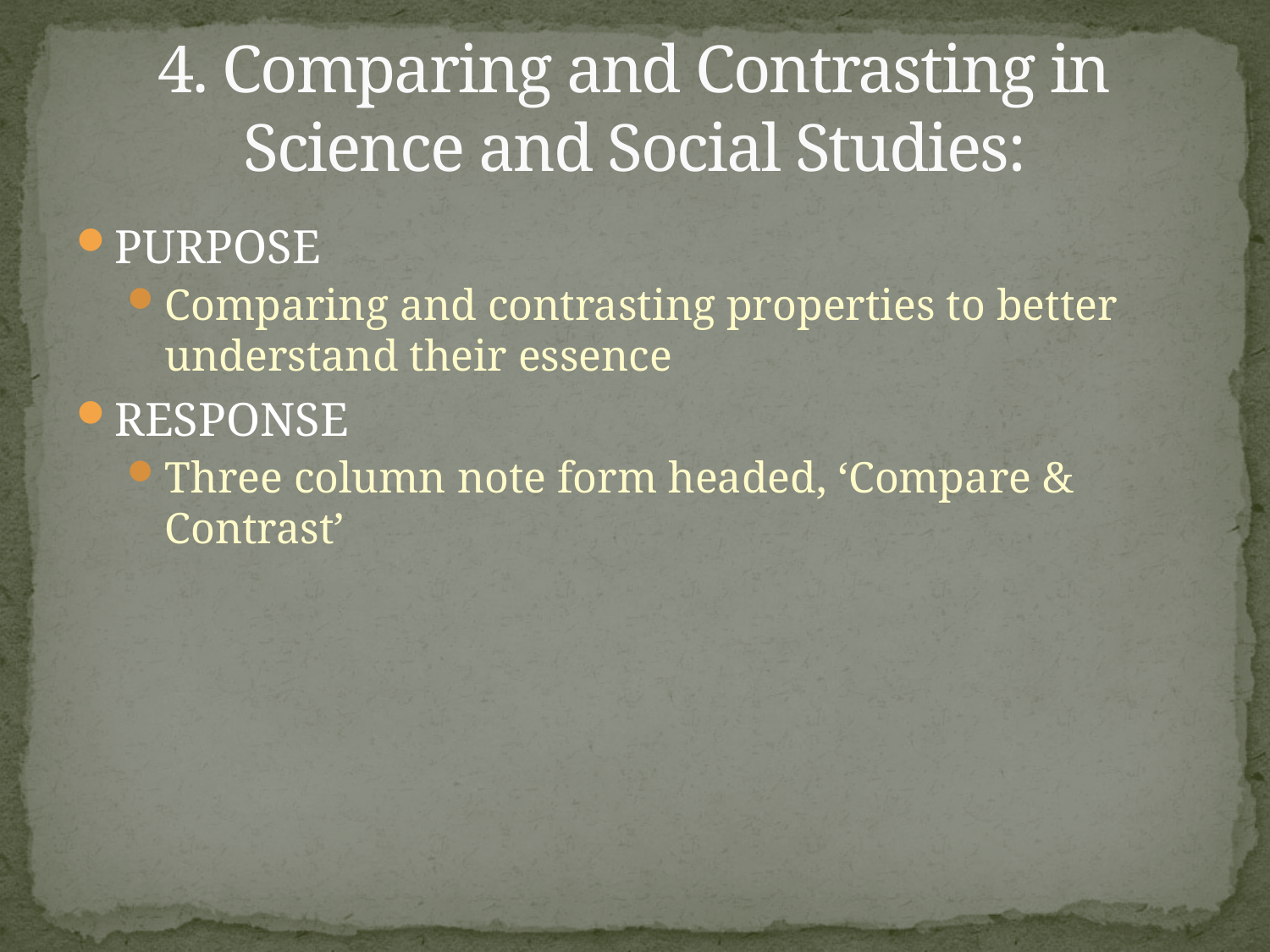

# 4. Comparing and Contrasting in Science and Social Studies:
PURPOSE
Comparing and contrasting properties to better understand their essence
RESPONSE
Three column note form headed, ‘Compare & Contrast’